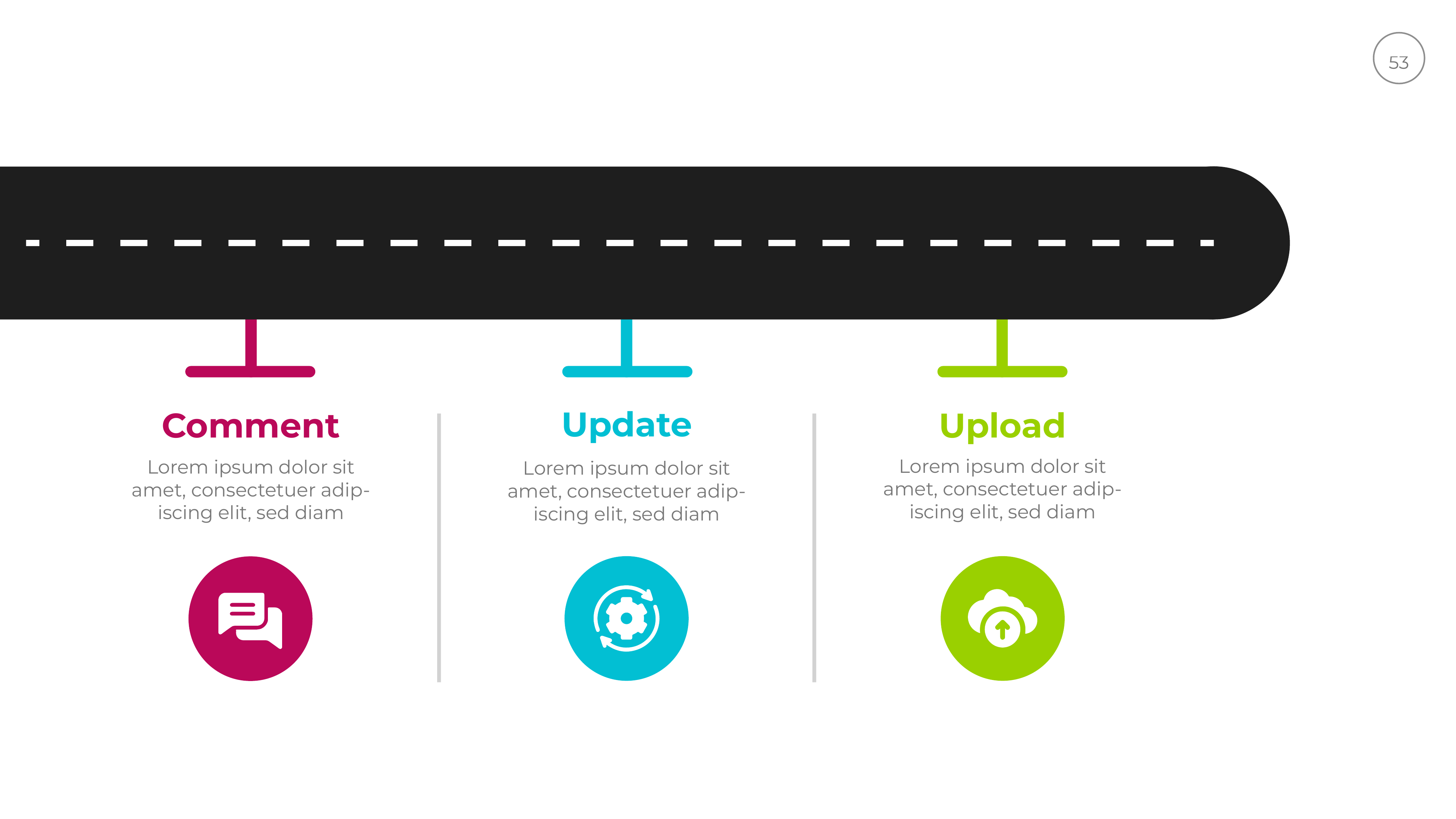

Update
Comment
Upload

Lorem ipsum dolor sit amet, consectetuer adip-iscing elit, sed diam
Lorem ipsum dolor sit amet, consectetuer adip-iscing elit, sed diam
Lorem ipsum dolor sit amet, consectetuer adip-iscing elit, sed diam